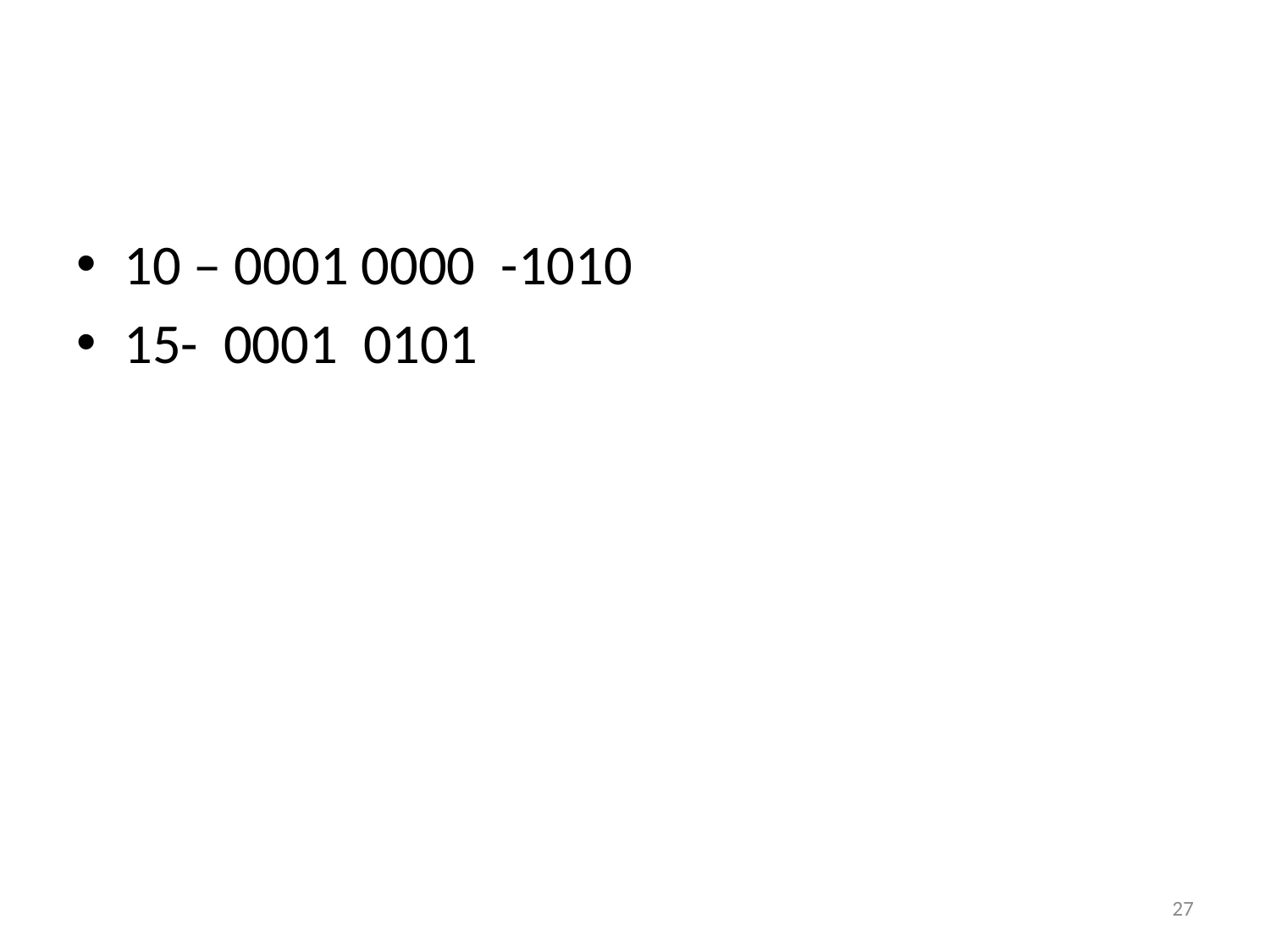

#
10 – 0001 0000  -1010
15-  0001  0101
27